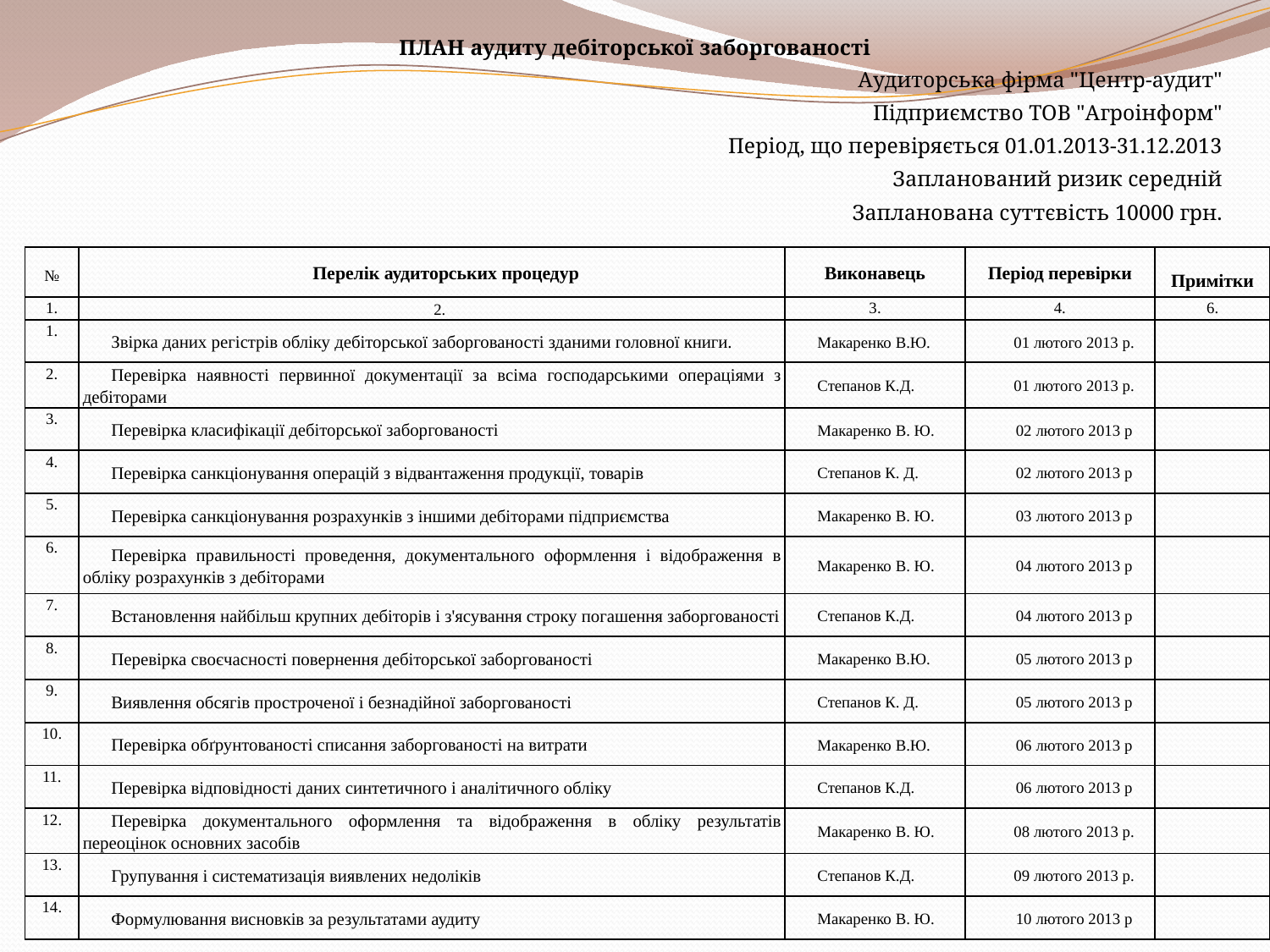

ПЛАН аудиту дебіторської заборгованості
Аудиторська фірма "Центр-аудит"
Підприємство TOB "Агроінформ"
Період, що перевіряється 01.01.2013-31.12.2013
Запланований ризик середній
Запланована суттєвість 10000 грн.

| № | Перелік аудиторських процедур | Виконавець | Період перевірки | Примітки |
| --- | --- | --- | --- | --- |
| 1. | 2. | 3. | 4. | 6. |
| 1. | Звірка даних регістрів обліку дебіторської заборгованості зданими головної книги. | Макаренко В.Ю. | 01 лютого 2013 р. |  |
| 2. | Перевірка наявності первинної документації за всіма господарськими операціями з дебіторами | Степанов К.Д. | 01 лютого 2013 р. |  |
| 3. | Перевірка класифікації дебіторської заборгованості | Макаренко В. Ю. | 02 лютого 2013 р |  |
| 4. | Перевірка санкціонування операцій з відвантаження продукції, товарів | Степанов К. Д. | 02 лютого 2013 р |  |
| 5. | Перевірка санкціонування розрахунків з іншими дебіторами підприємства | Макаренко В. Ю. | 03 лютого 2013 р |  |
| 6. | Перевірка правильності проведення, документального оформлення і відображення в обліку розрахунків з дебіторами | Макаренко В. Ю. | 04 лютого 2013 р |  |
| 7. | Встановлення найбільш крупних дебіторів і з'ясування строку погашення заборгованості | Степанов К.Д. | 04 лютого 2013 р |  |
| 8. | Перевірка своєчасності повернення дебіторської заборгованості | Макаренко В.Ю. | 05 лютого 2013 р |  |
| 9. | Виявлення обсягів простроченої і безнадійної заборгованості | Степанов К. Д. | 05 лютого 2013 р |  |
| 10. | Перевірка обґрунтованості списання заборгованості на витрати | Макаренко В.Ю. | 06 лютого 2013 р |  |
| 11. | Перевірка відповідності даних синтетичного і аналітичного обліку | Степанов К.Д. | 06 лютого 2013 р |  |
| 12. | Перевірка документального оформлення та відображення в обліку результатів переоцінок основних засобів | Макаренко В. Ю. | 08 лютого 2013 р. |  |
| 13. | Групування і систематизація виявлених недоліків | Степанов К.Д. | 09 лютого 2013 р. |  |
| 14. | Формулювання висновків за результатами аудиту | Макаренко В. Ю. | 10 лютого 2013 р |  |